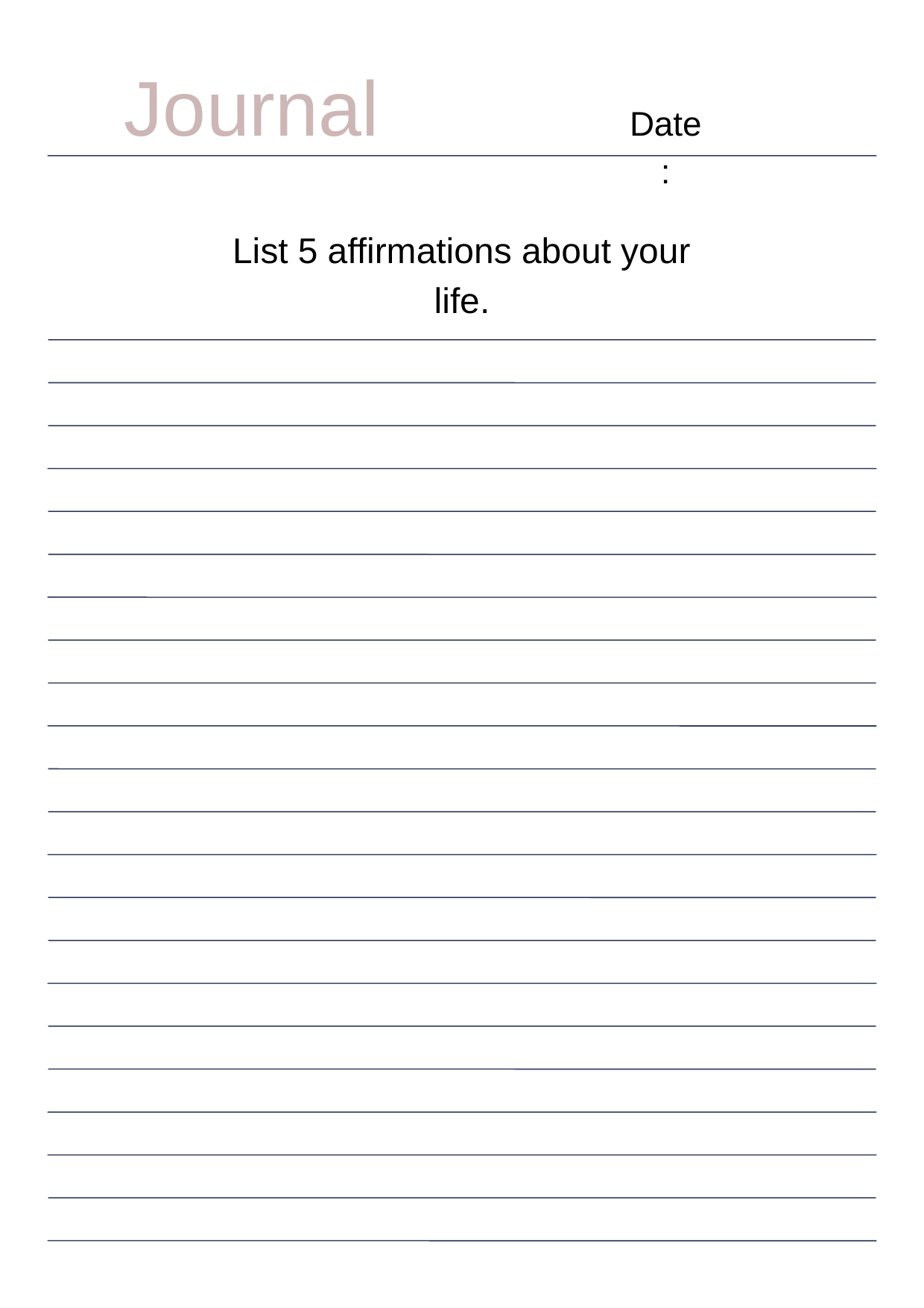

Journal
Date:

List 5 affirmations about your life.